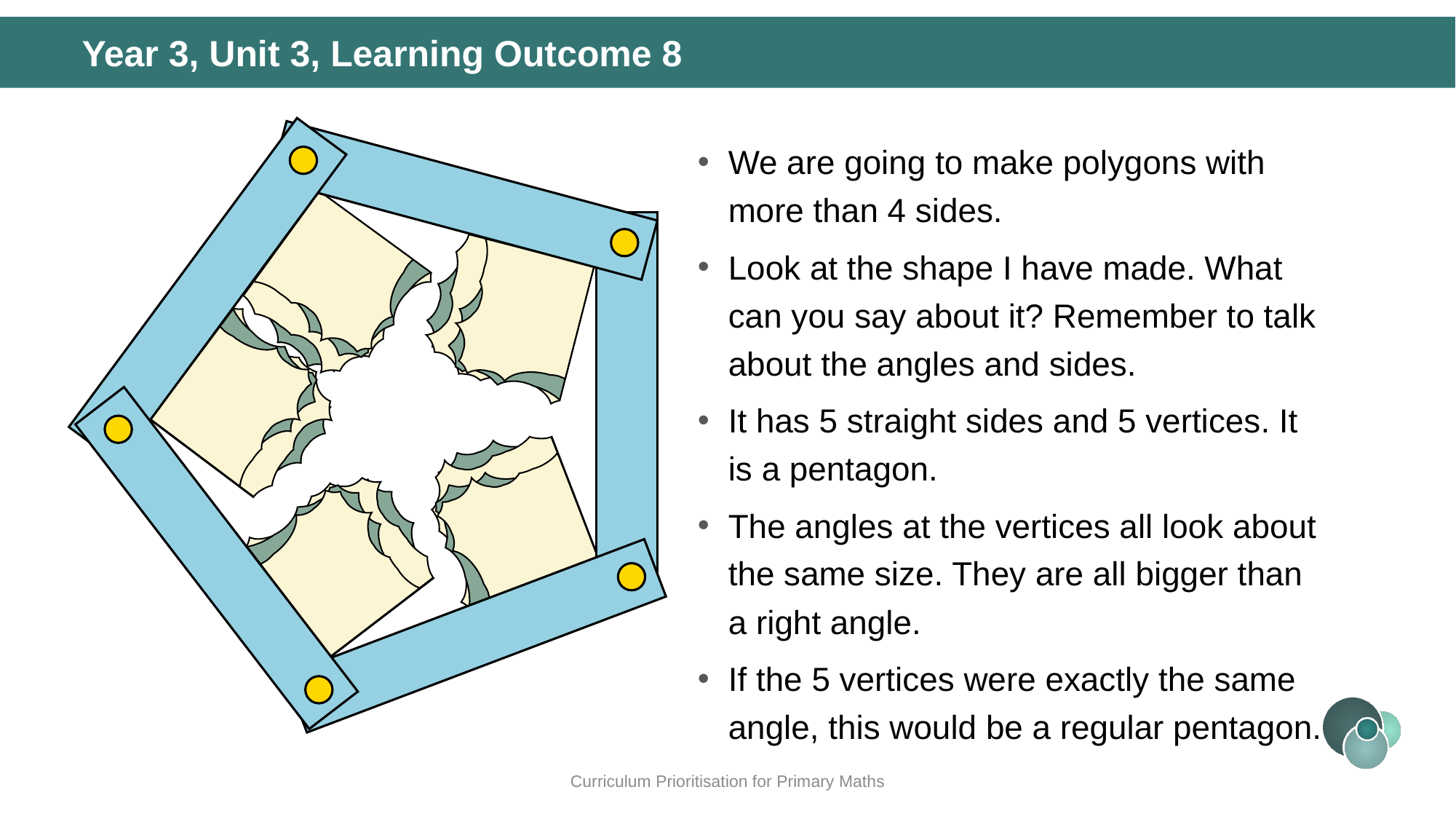

Year 3, Unit 3, Learning Outcome 8

We are going to make polygons with more than 4 sides.
Look at the shape I have made. What can you say about it? Remember to talk about the angles and sides.
It has 5 straight sides and 5 vertices. It is a pentagon.
The angles at the vertices all look about the same size. They are all bigger than a right angle.
If the 5 vertices were exactly the same angle, this would be a regular pentagon.

Curriculum Prioritisation for Primary Maths